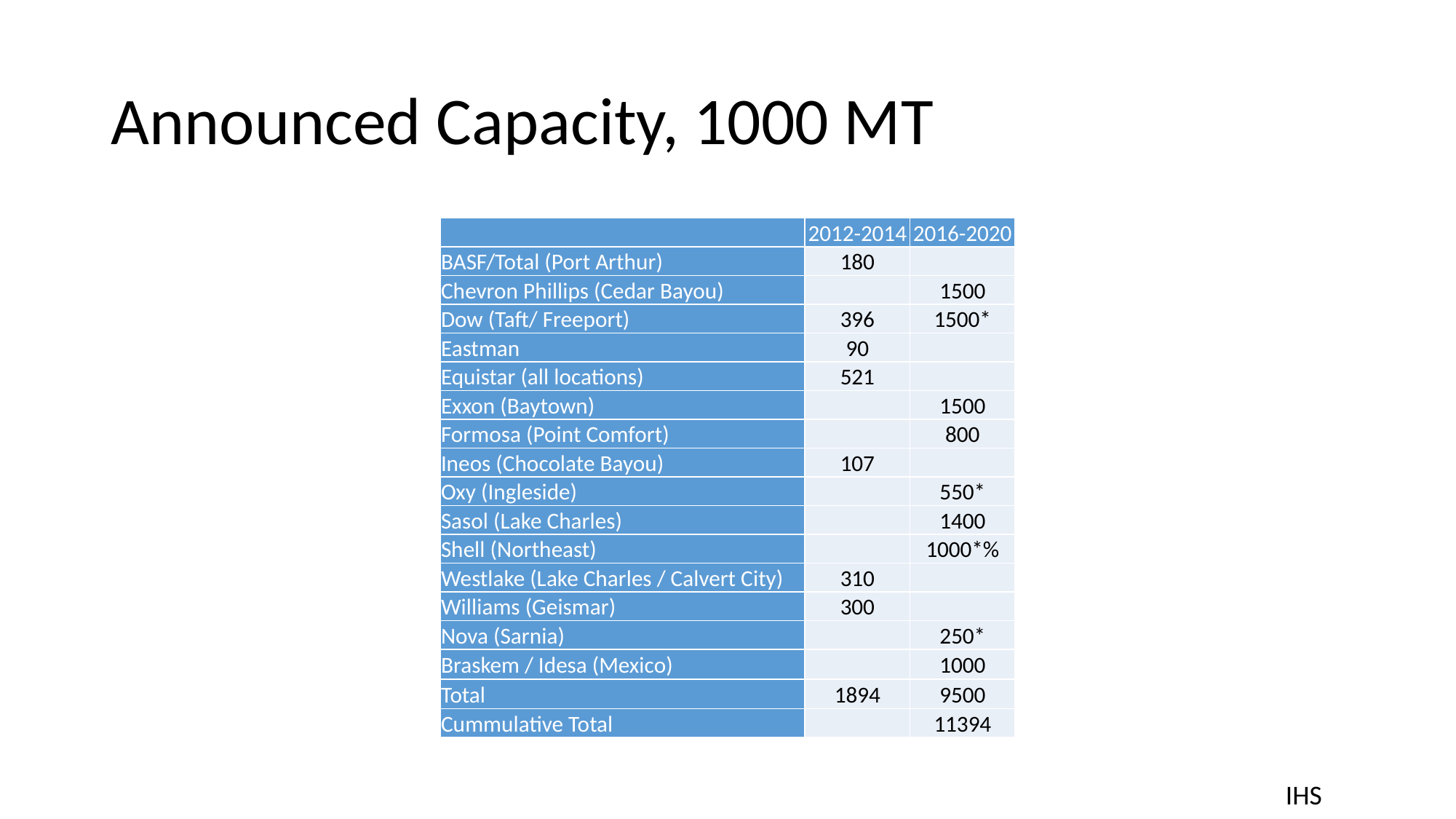

# Announced Capacity, 1000 MT
|  | 2012-2014 | 2016-2020 |
| --- | --- | --- |
| BASF/Total (Port Arthur) | 180 |  |
| Chevron Phillips (Cedar Bayou) |  | 1500 |
| Dow (Taft/ Freeport) | 396 | 1500\* |
| Eastman | 90 |  |
| Equistar (all locations) | 521 |  |
| Exxon (Baytown) |  | 1500 |
| Formosa (Point Comfort) |  | 800 |
| Ineos (Chocolate Bayou) | 107 |  |
| Oxy (Ingleside) |  | 550\* |
| Sasol (Lake Charles) |  | 1400 |
| Shell (Northeast) |  | 1000\*% |
| Westlake (Lake Charles / Calvert City) | 310 |  |
| Williams (Geismar) | 300 |  |
| Nova (Sarnia) |  | 250\* |
| Braskem / Idesa (Mexico) |  | 1000 |
| Total | 1894 | 9500 |
| Cummulative Total |  | 11394 |
IHS